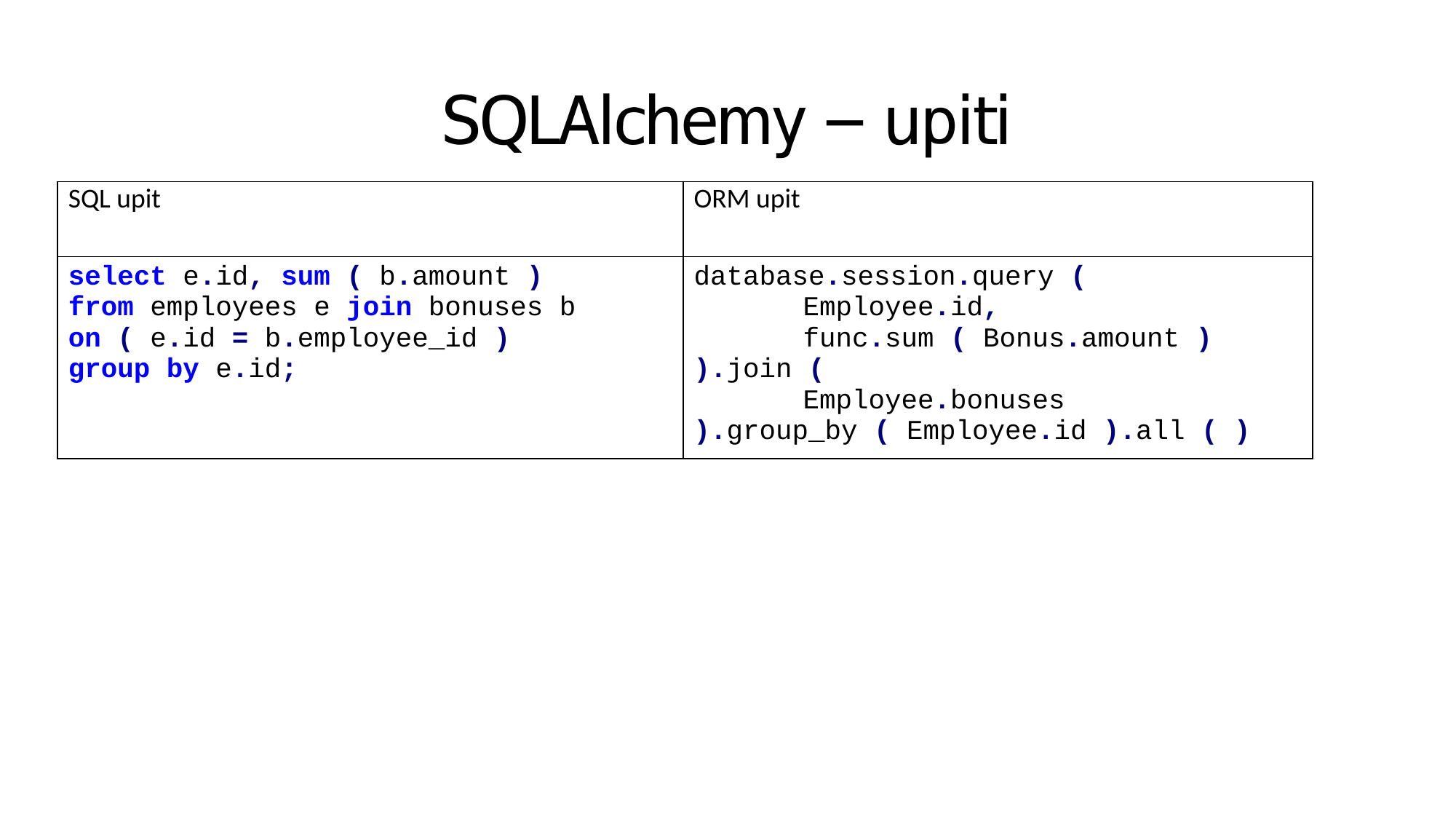

# SQLAlchemy – upiti
| SQL upit | ORM upit |
| --- | --- |
| select e.id, sum ( b.amount ) from employees e join bonuses b on ( e.id = b.employee\_id ) group by e.id; | database.session.query ( Employee.id, func.sum ( Bonus.amount ) ).join ( Employee.bonuses ).group\_by ( Employee.id ).all ( ) |